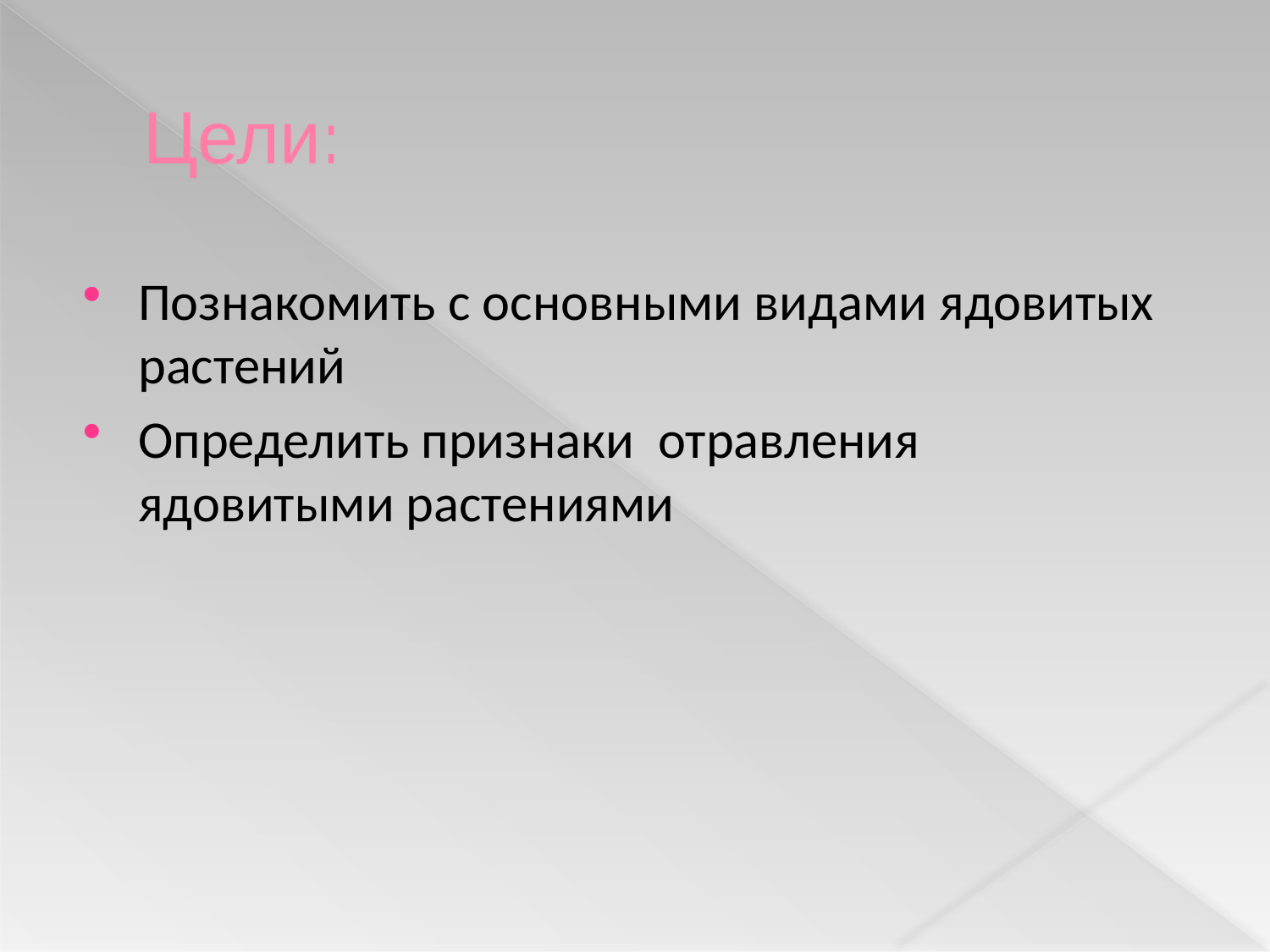

# Цели:
Познакомить с основными видами ядовитых растений
Определить признаки  отравления  ядовитыми растениями